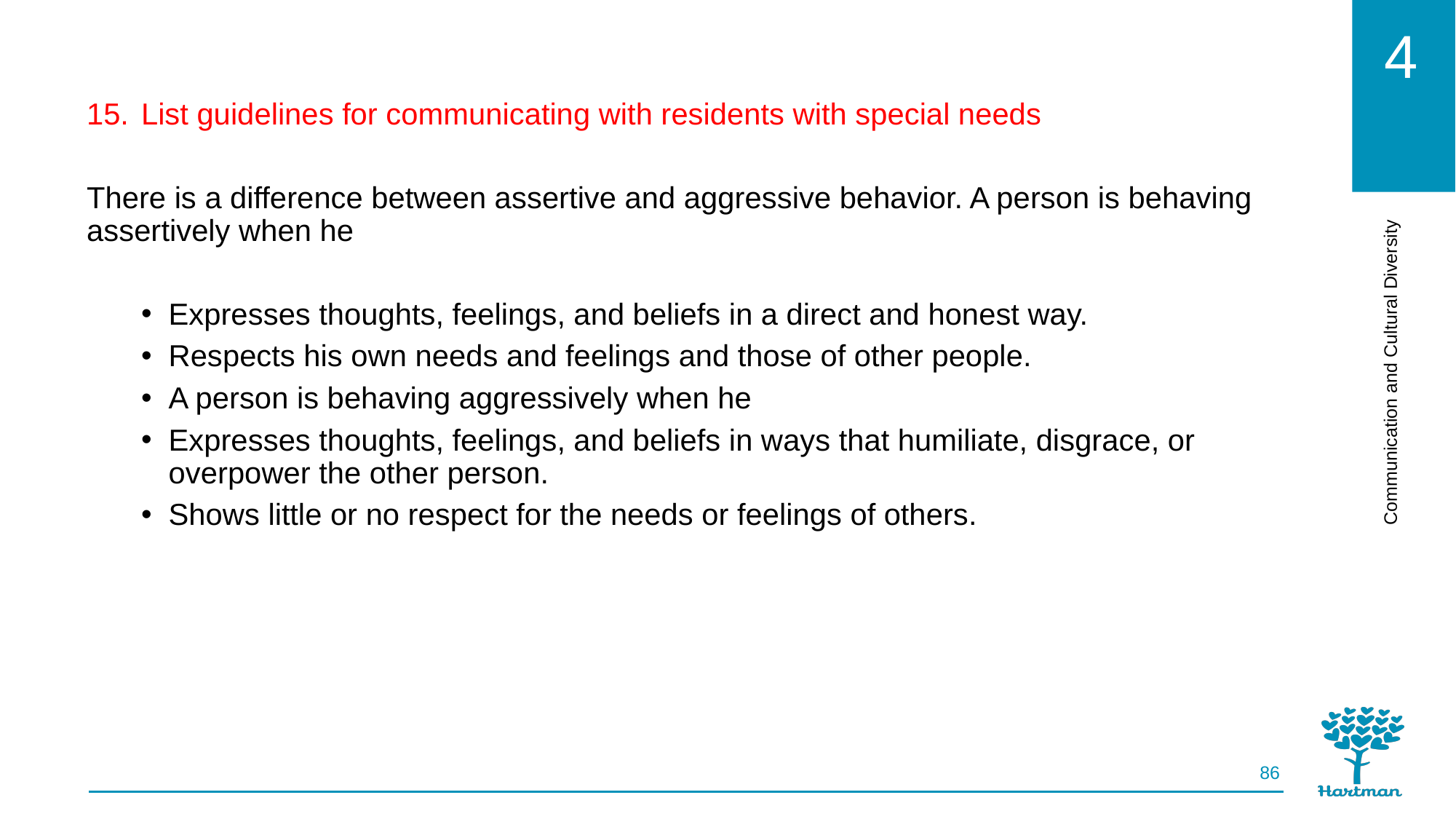

List guidelines for communicating with residents with special needs

There is a difference between assertive and aggressive behavior. A person is behaving assertively when he

Expresses thoughts, feelings, and beliefs in a direct and honest way.
Respects his own needs and feelings and those of other people.
A person is behaving aggressively when he
Expresses thoughts, feelings, and beliefs in ways that humiliate, disgrace, or overpower the other person.
Shows little or no respect for the needs or feelings of others.

86